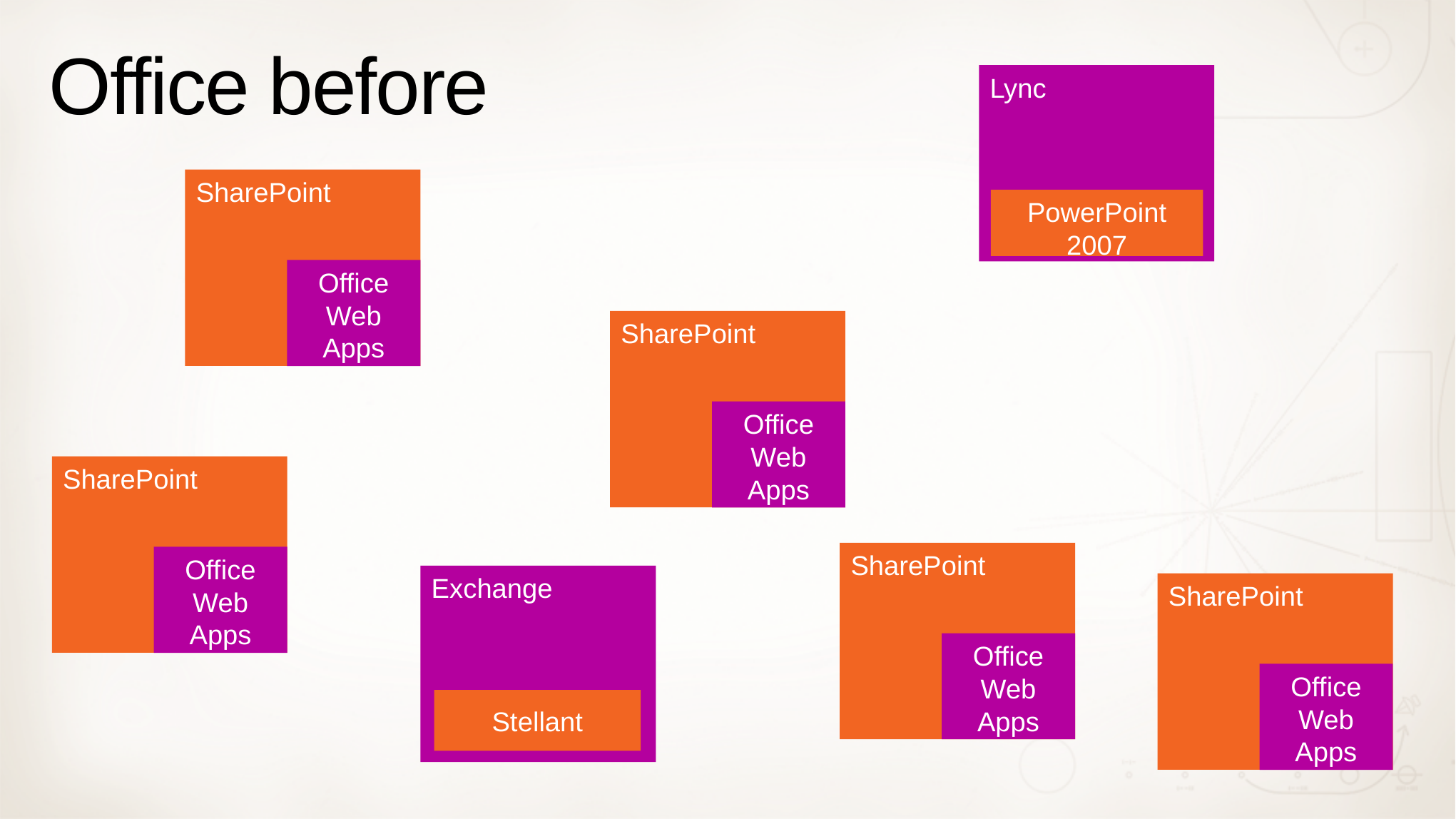

# Office before
Lync
SharePoint
PowerPoint 2007
Office Web Apps
SharePoint
Office Web Apps
SharePoint
SharePoint
Office Web Apps
Exchange
SharePoint
Office Web Apps
Office Web Apps
Stellant